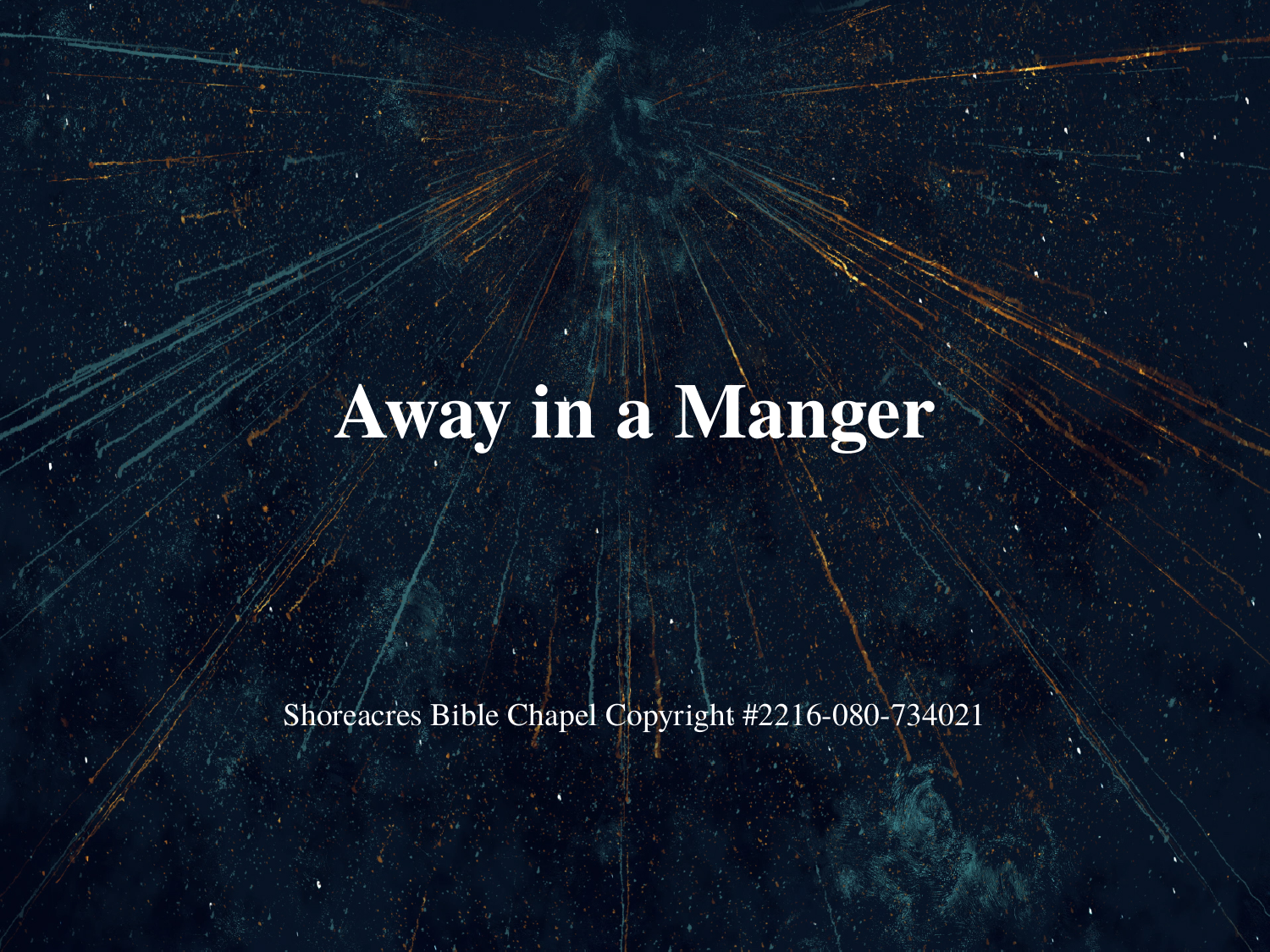

# Away in a Manger
Shoreacres Bible Chapel Copyright #2216-080-734021